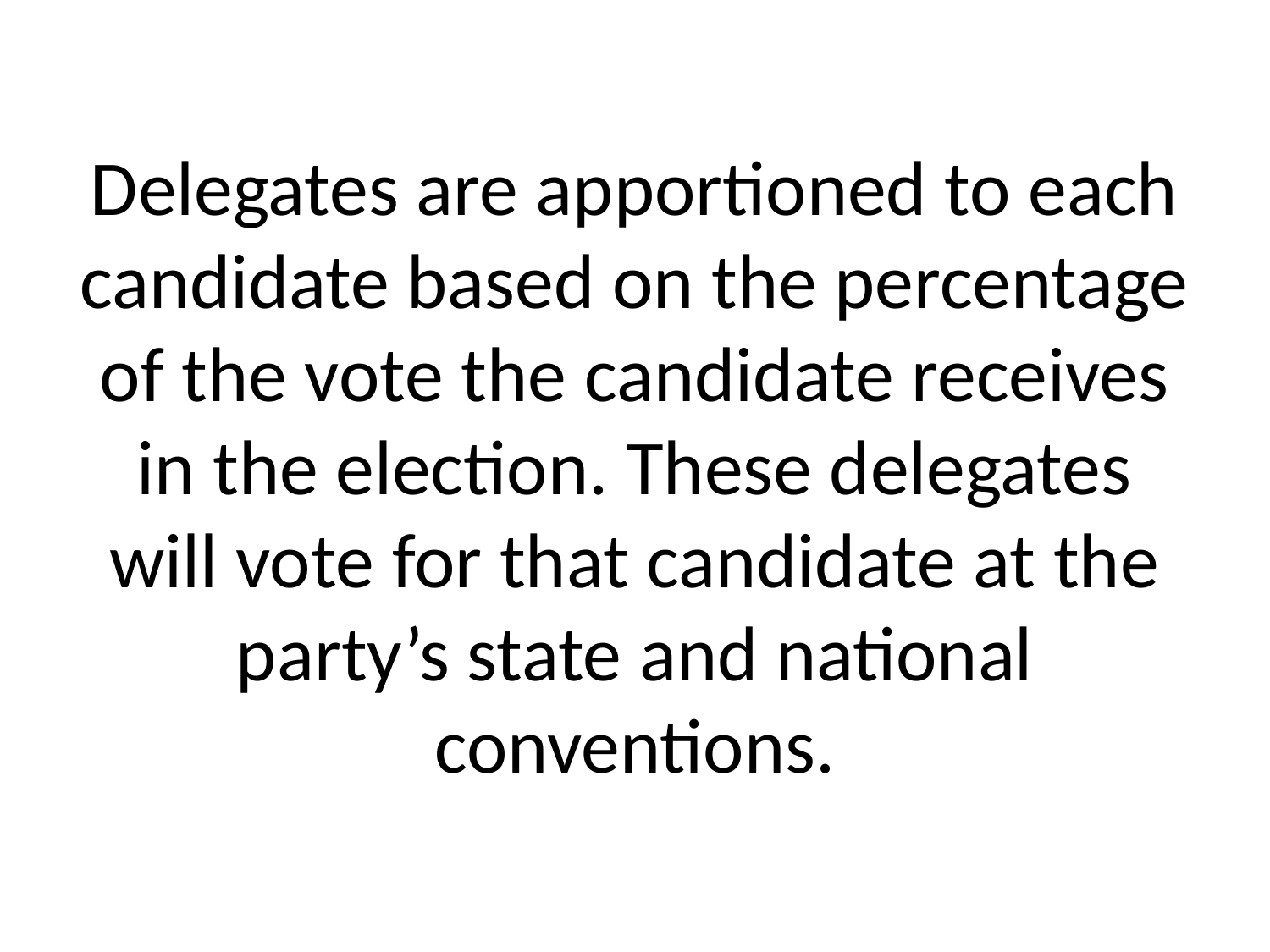

# Delegates are apportioned to each candidate based on the percentage of the vote the candidate receives in the election. These delegates will vote for that candidate at the party’s state and national conventions.